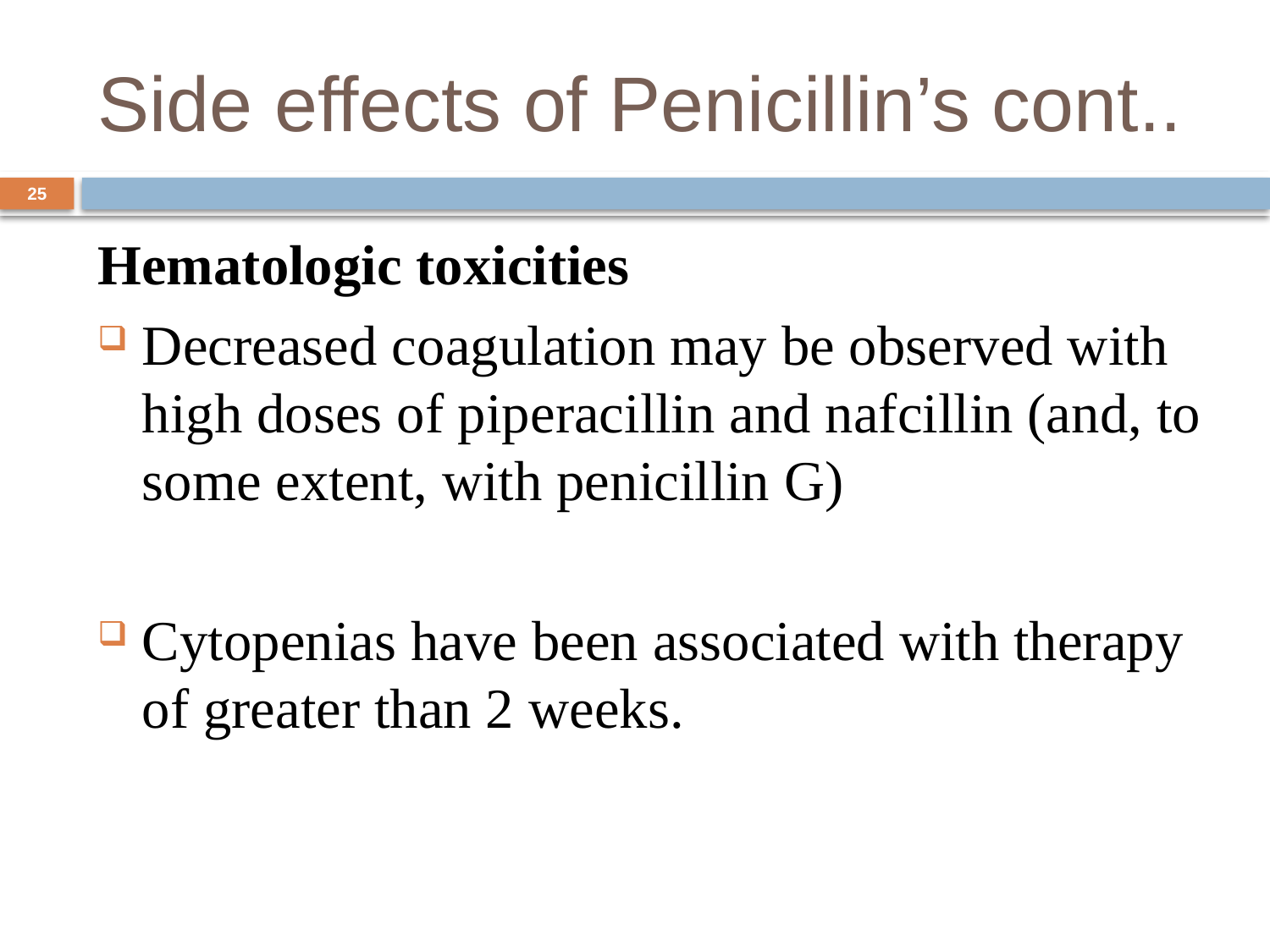

# Side effects of Penicillin’s cont..
25
Hematologic toxicities
Decreased coagulation may be observed with high doses of piperacillin and nafcillin (and, to some extent, with penicillin G)

Cytopenias have been associated with therapy of greater than 2 weeks.